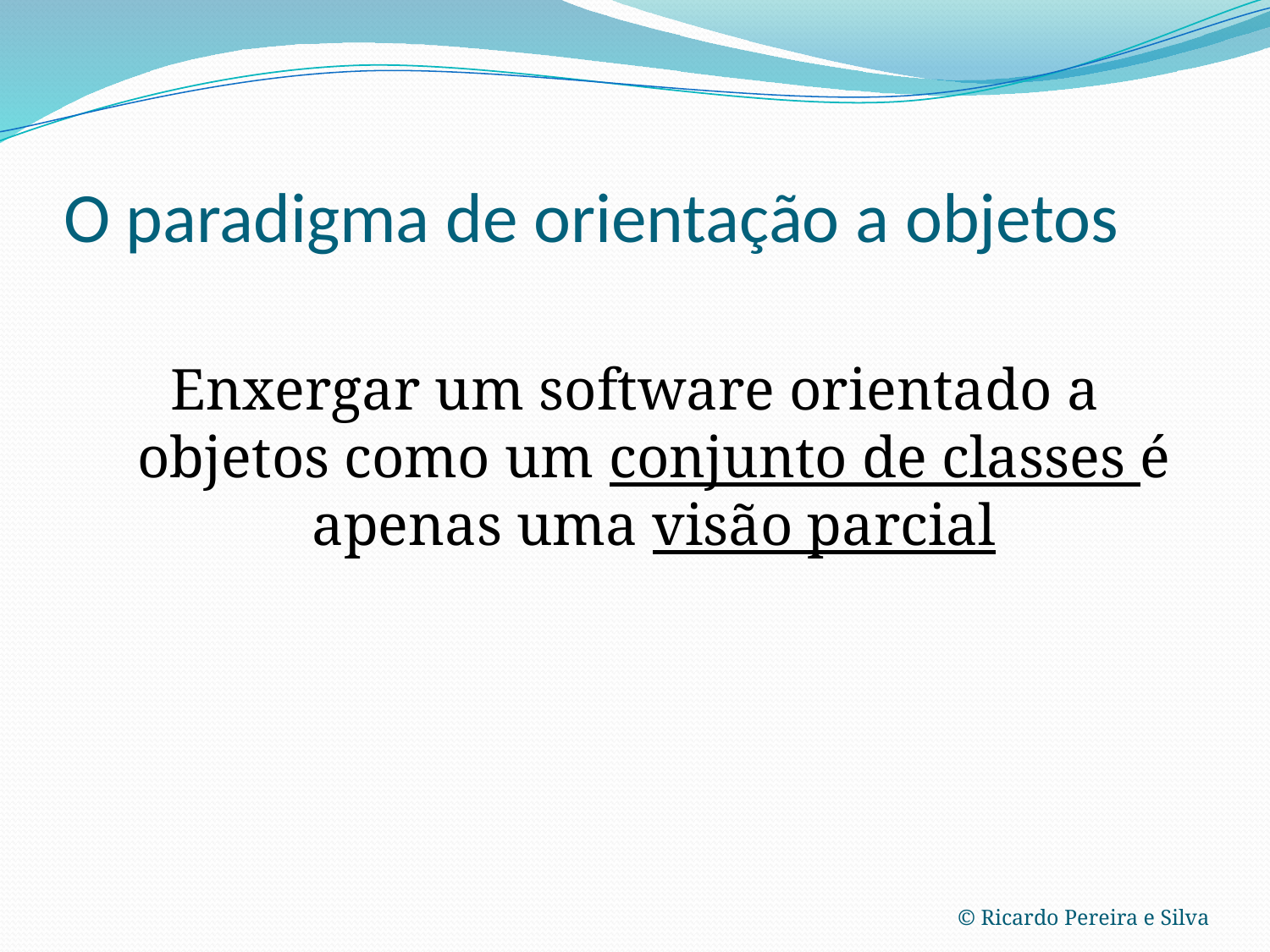

# O paradigma de orientação a objetos

Enxergar um software orientado a objetos como um conjunto de classes é apenas uma visão parcial

© Ricardo Pereira e Silva